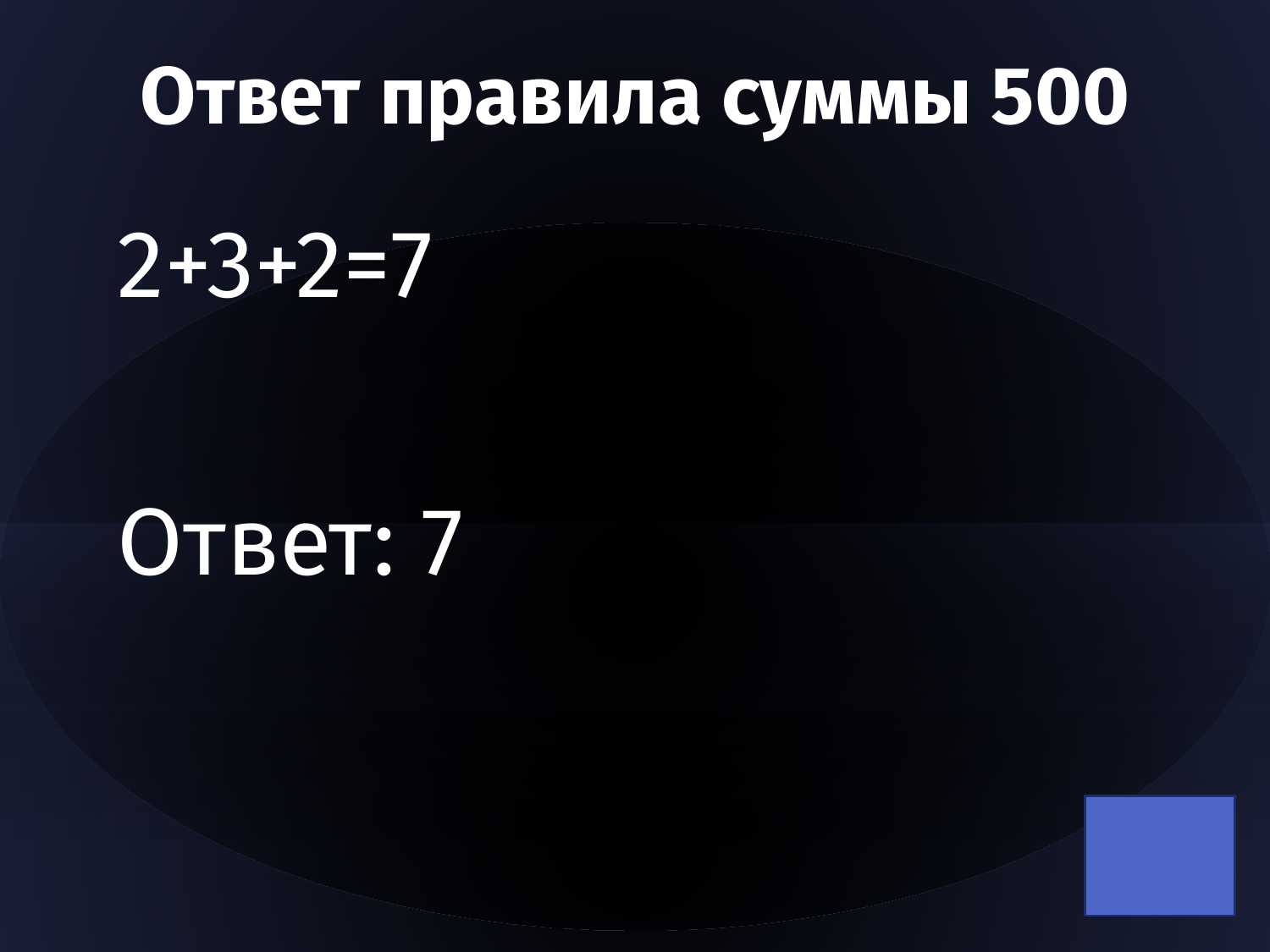

# Ответ правила суммы 500
2+3+2=7

Ответ: 7